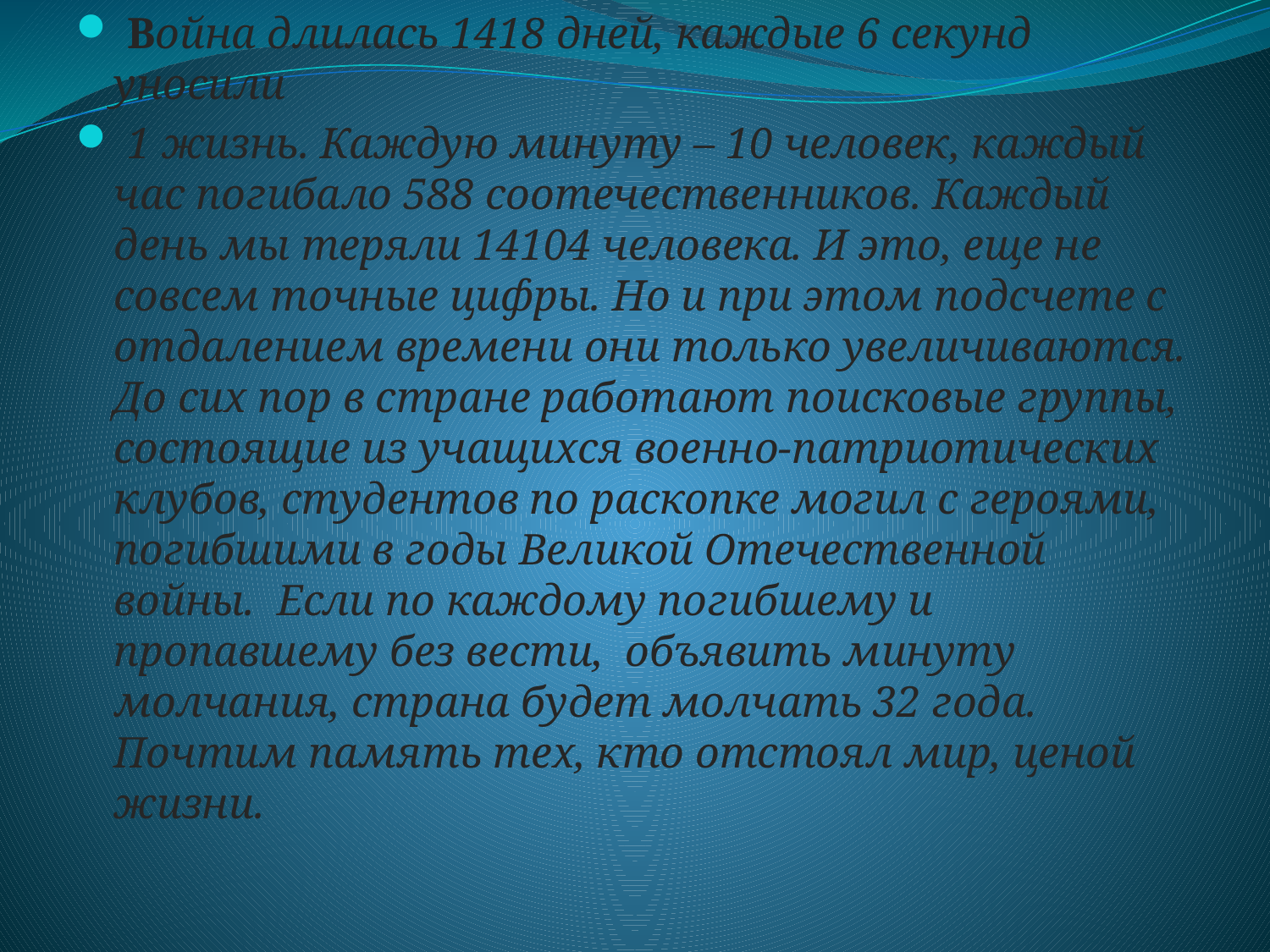

Война длилась 1418 дней, каждые 6 секунд уносили
 1 жизнь. Каждую минуту – 10 человек, каждый час погибало 588 соотечественников. Каждый день мы теряли 14104 человека. И это, еще не совсем точные цифры. Но и при этом подсчете с отдалением времени они только увеличиваются. До сих пор в стране работают поисковые группы, состоящие из учащихся военно-патриотических клубов, студентов по раскопке могил с героями, погибшими в годы Великой Отечественной войны.  Если по каждому погибшему и пропавшему без вести,  объявить минуту молчания, страна будет молчать 32 года. Почтим память тех, кто отстоял мир, ценой жизни.

                         МИНУТА МОЛЧАНИЯ